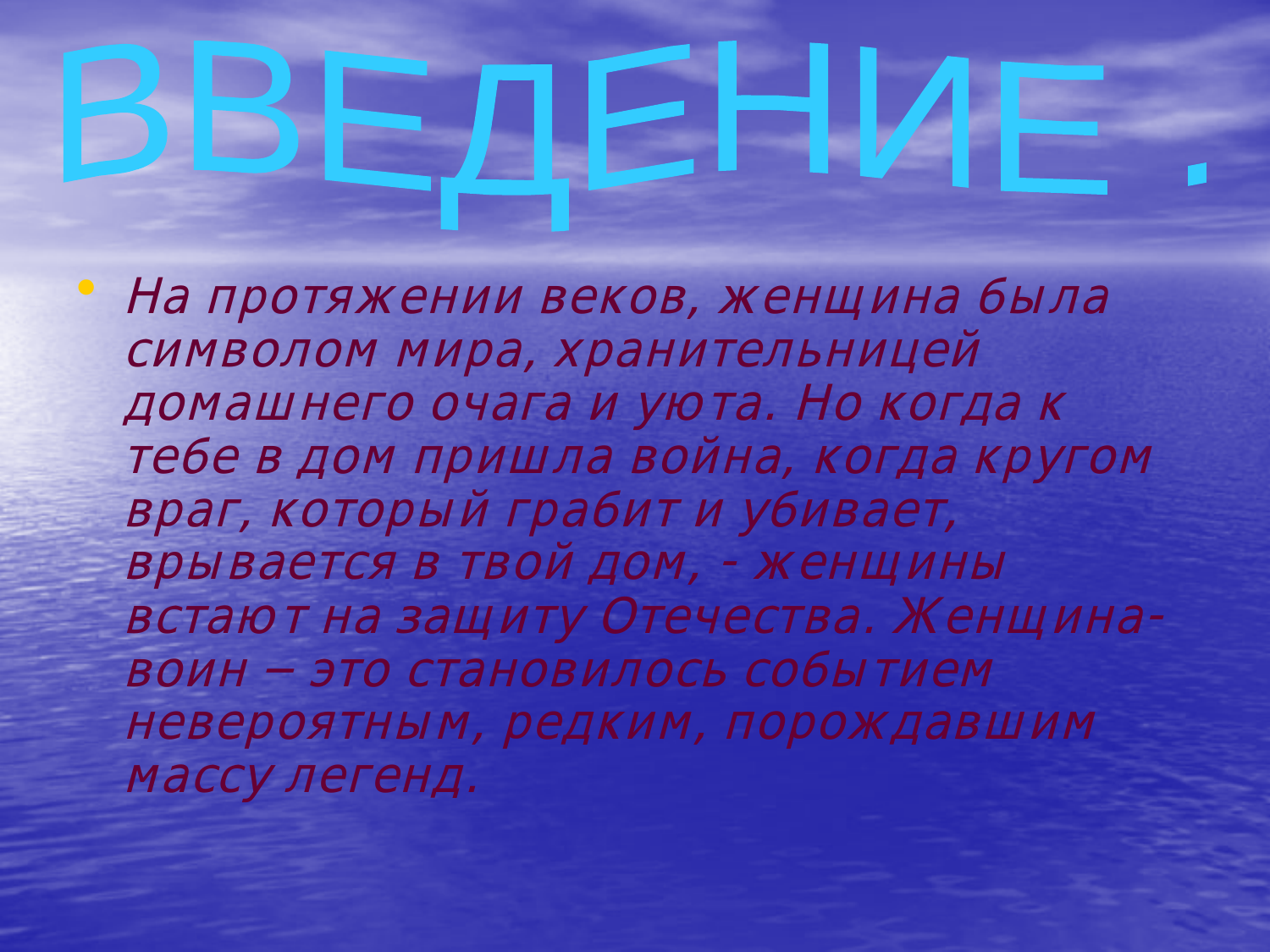

ВВЕДЕНИЕ .
На протяжении веков, женщина была символом мира, хранительницей домашнего очага и уюта. Но когда к тебе в дом пришла война, когда кругом враг, который грабит и убивает, врывается в твой дом, - женщины встают на защиту Отечества. Женщина-воин – это становилось событием невероятным, редким, порождавшим массу легенд.